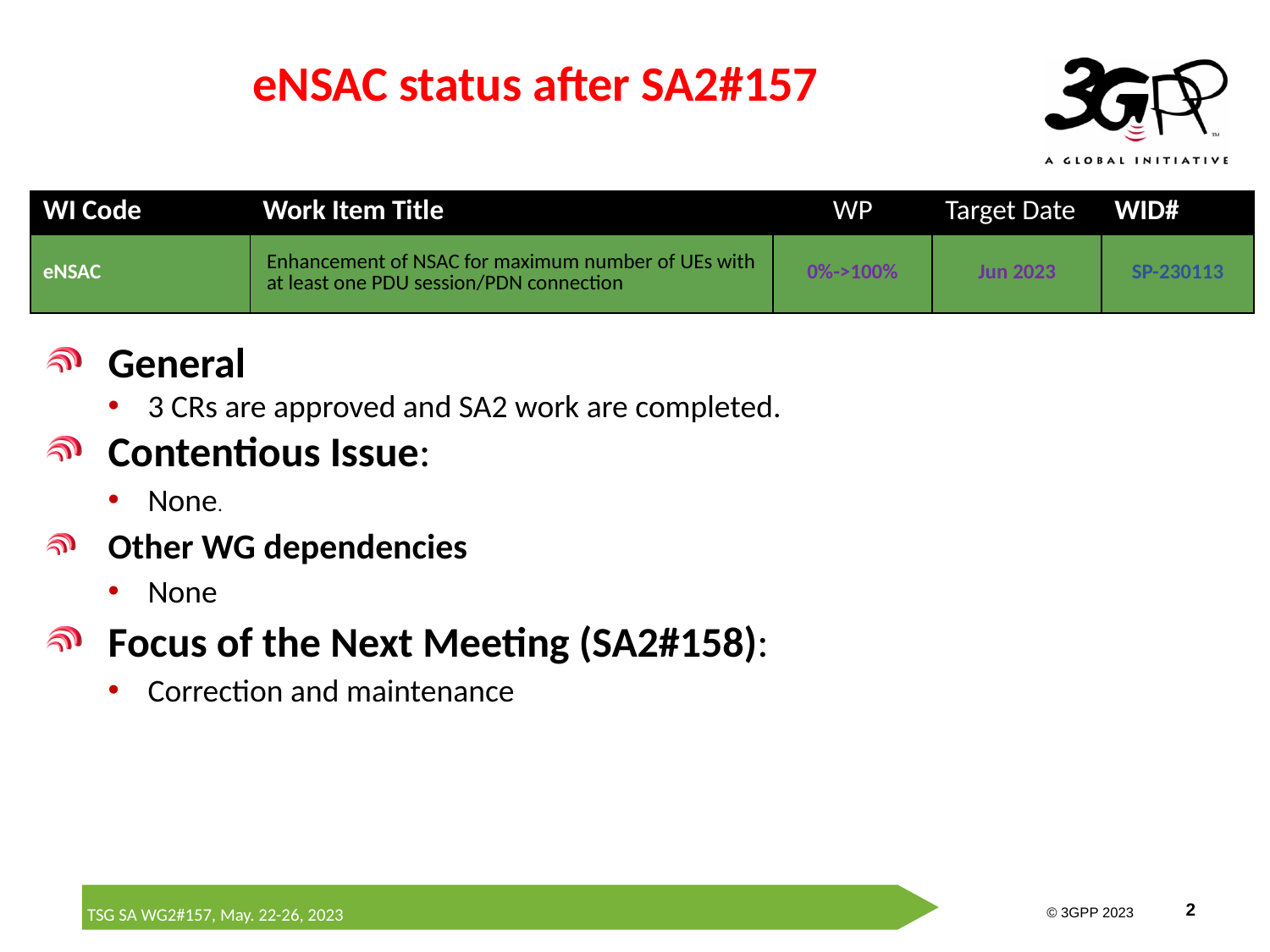

# eNSAC status after SA2#157
| WI Code | Work Item Title | WP | Target Date | WID# |
| --- | --- | --- | --- | --- |
| eNSAC | Enhancement of NSAC for maximum number of UEs with at least one PDU session/PDN connection | 0%->100% | Jun 2023 | SP-230113 |
General
3 CRs are approved and SA2 work are completed.
Contentious Issue:
None.
Other WG dependencies
None
Focus of the Next Meeting (SA2#158):
Correction and maintenance